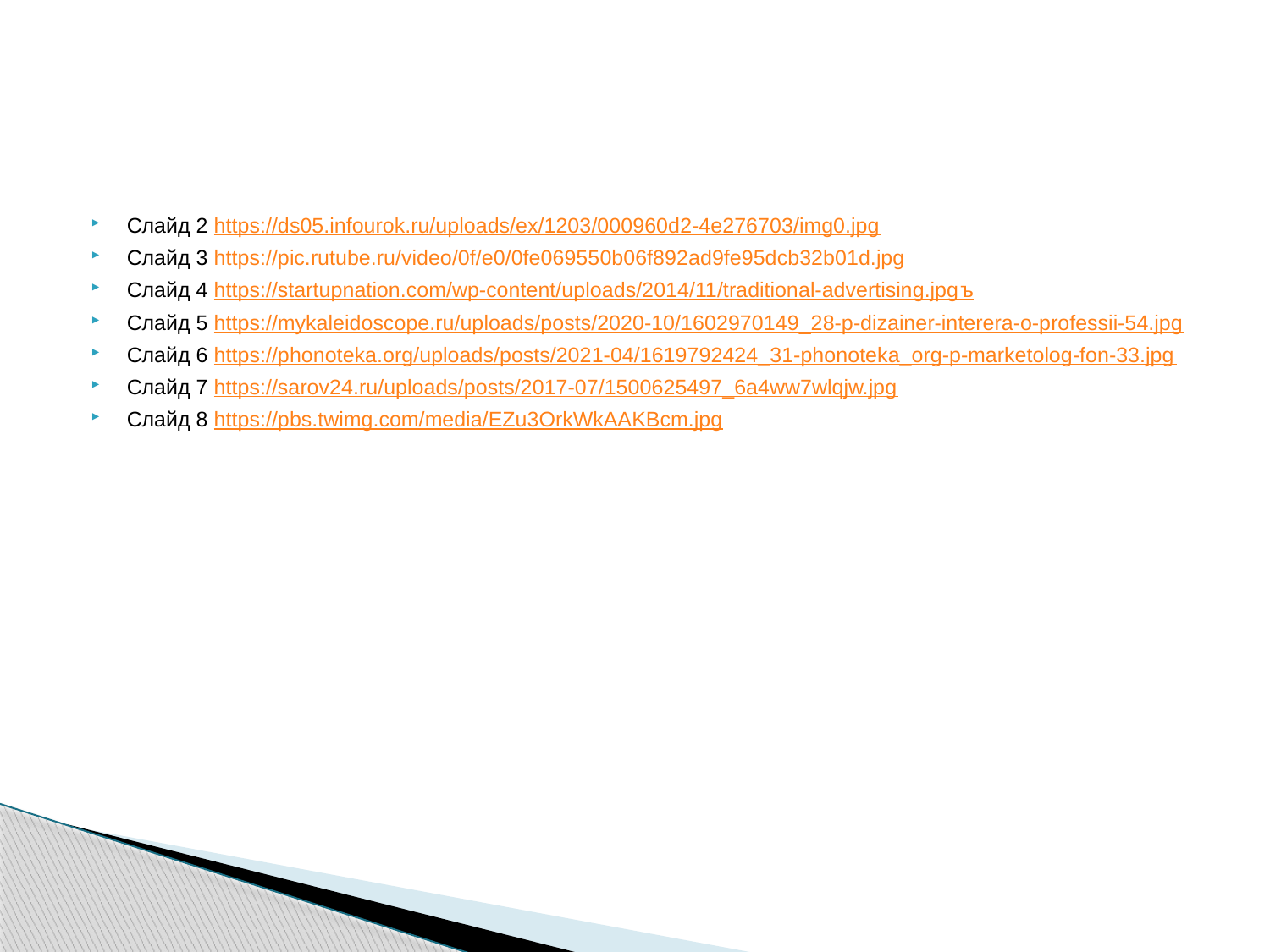

#
Слайд 2 https://ds05.infourok.ru/uploads/ex/1203/000960d2-4e276703/img0.jpg
Слайд 3 https://pic.rutube.ru/video/0f/e0/0fe069550b06f892ad9fe95dcb32b01d.jpg
Слайд 4 https://startupnation.com/wp-content/uploads/2014/11/traditional-advertising.jpgъ
Слайд 5 https://mykaleidoscope.ru/uploads/posts/2020-10/1602970149_28-p-dizainer-interera-o-professii-54.jpg
Слайд 6 https://phonoteka.org/uploads/posts/2021-04/1619792424_31-phonoteka_org-p-marketolog-fon-33.jpg
Слайд 7 https://sarov24.ru/uploads/posts/2017-07/1500625497_6a4ww7wlqjw.jpg
Слайд 8 https://pbs.twimg.com/media/EZu3OrkWkAAKBcm.jpg